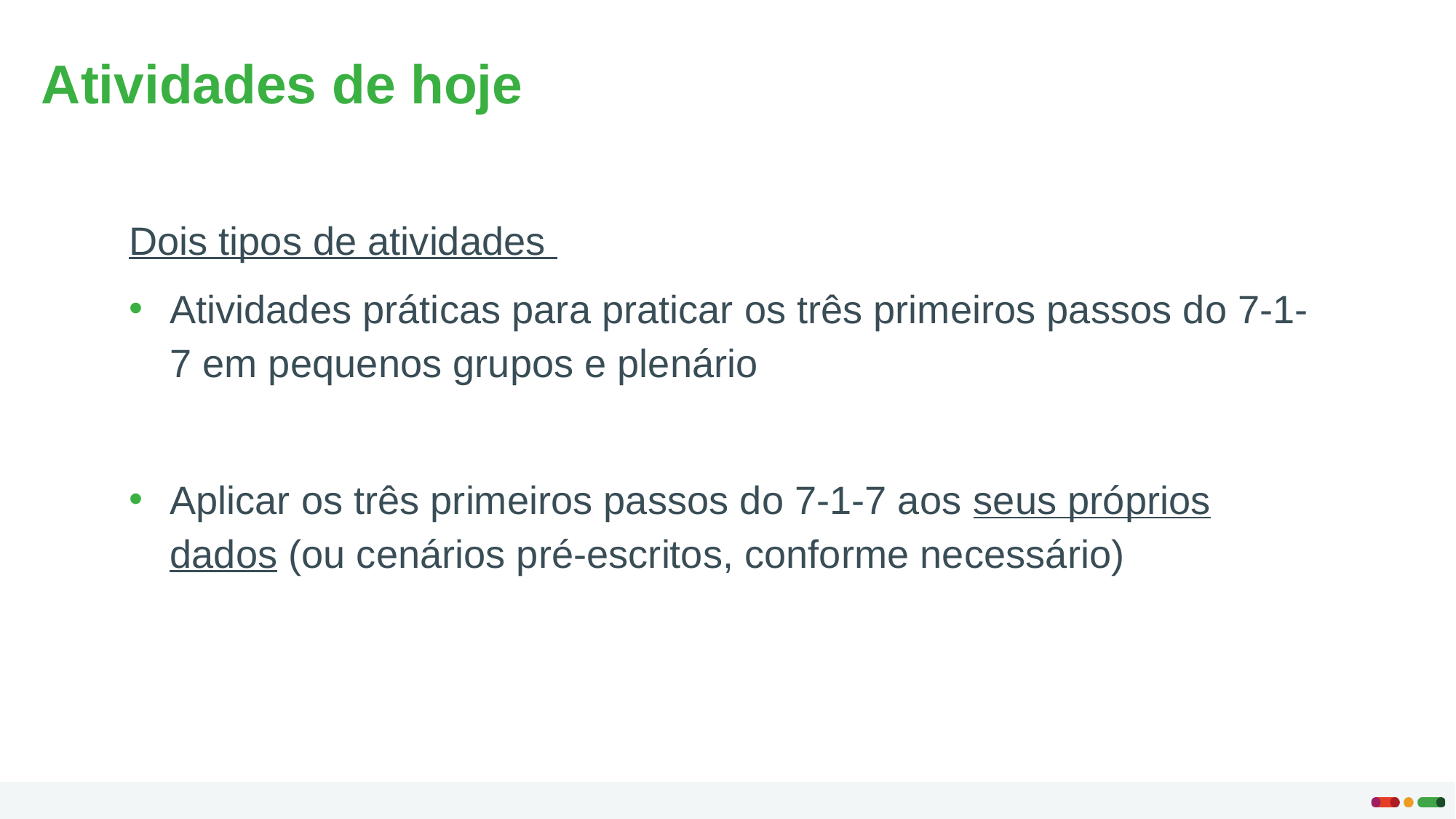

# Atividades de hoje
Dois tipos de atividades
Atividades práticas para praticar os três primeiros passos do 7-1-7 em pequenos grupos e plenário

Aplicar os três primeiros passos do 7-1-7 aos seus próprios dados (ou cenários pré-escritos, conforme necessário)